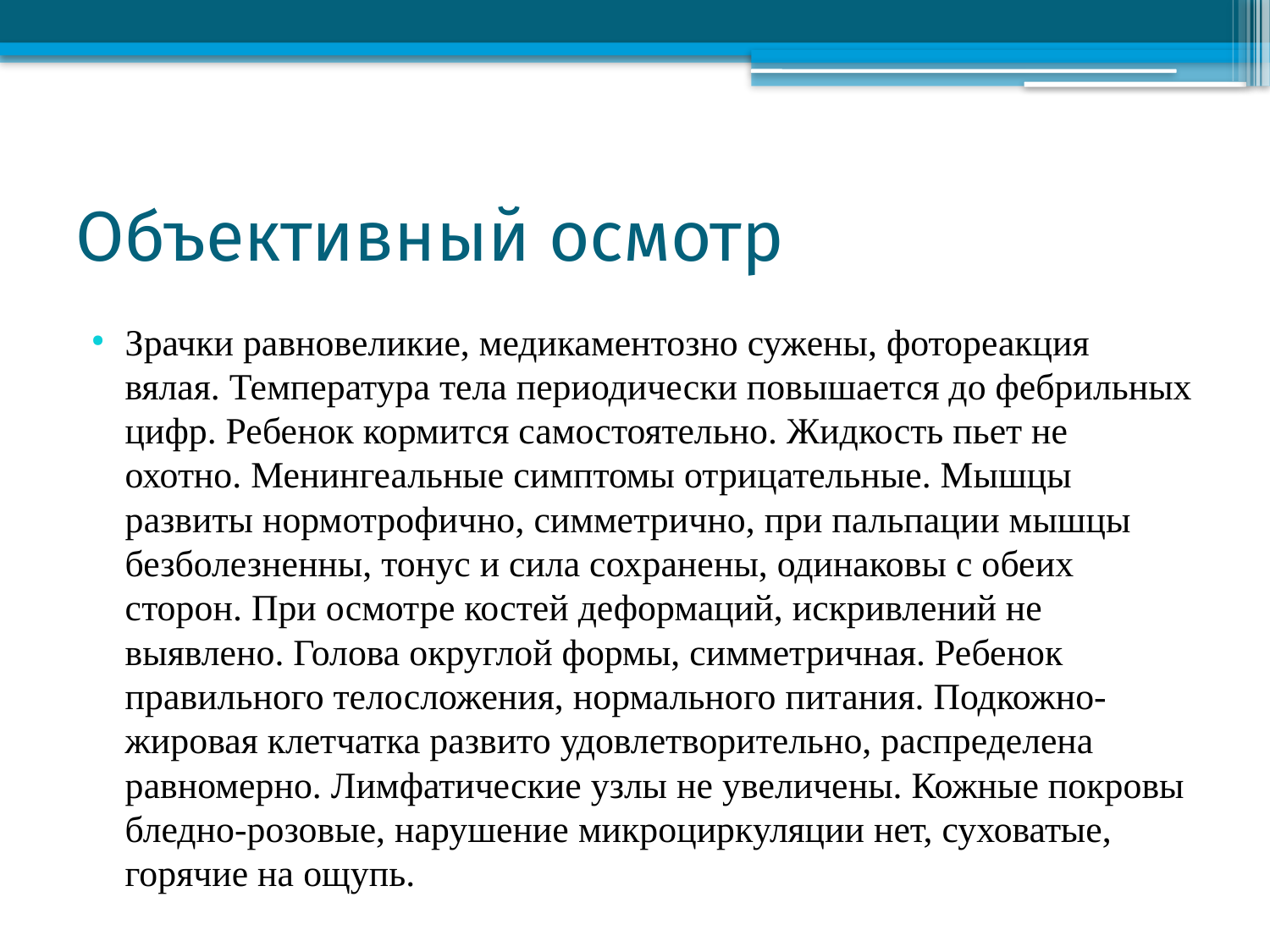

# Объективный осмотр
Зрачки равновеликие, медикаментозно сужены, фотореакция вялая. Температура тела периодически повышается до фебрильных цифр. Ребенок кормится самостоятельно. Жидкость пьет не охотно. Менингеальные симптомы отрицательные. Мышцы развиты нормотрофично, симметрично, при пальпации мышцы безболезненны, тонус и сила сохранены, одинаковы с обеих сторон. При осмотре костей деформаций, искривлений не выявлено. Голова округлой формы, симметричная. Ребенок правильного телосложения, нормального питания. Подкожно-жировая клетчатка развито удовлетворительно, распределена равномерно. Лимфатические узлы не увеличены. Кожные покровы бледно-розовые, нарушение микроциркуляции нет, суховатые, горячие на ощупь.